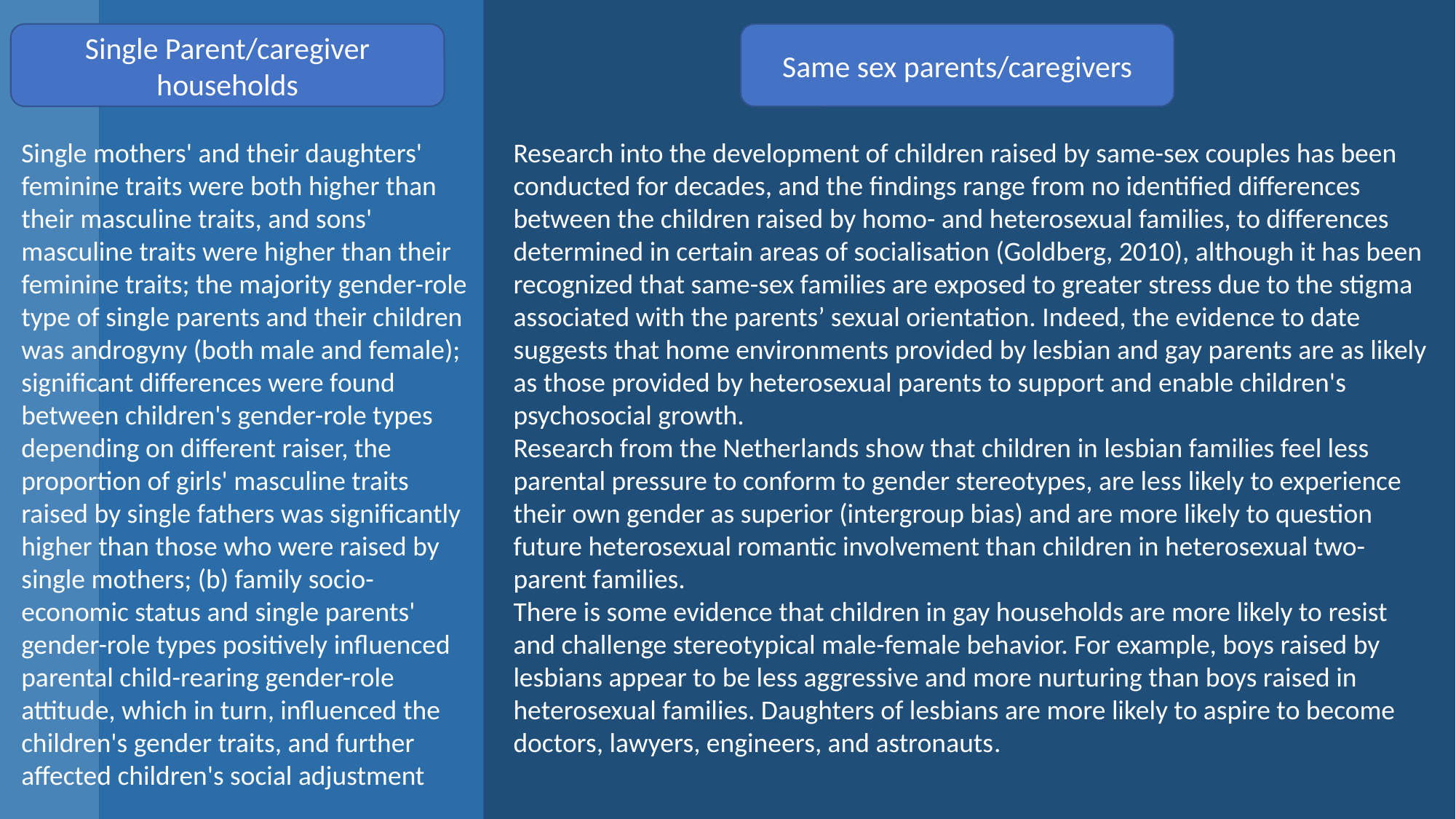

Single Parent/caregiver households
Same sex parents/caregivers
Single mothers' and their daughters' feminine traits were both higher than their masculine traits, and sons' masculine traits were higher than their feminine traits; the majority gender-role type of single parents and their children was androgyny (both male and female); significant differences were found between children's gender-role types depending on different raiser, the proportion of girls' masculine traits raised by single fathers was significantly higher than those who were raised by single mothers; (b) family socio-economic status and single parents' gender-role types positively influenced parental child-rearing gender-role attitude, which in turn, influenced the children's gender traits, and further affected children's social adjustment
Research into the development of children raised by same-sex couples has been conducted for decades, and the findings range from no identified differences between the children raised by homo- and heterosexual families, to differences determined in certain areas of socialisation (Goldberg, 2010), although it has been recognized that same-sex families are exposed to greater stress due to the stigma associated with the parents’ sexual orientation. Indeed, the evidence to date suggests that home environments provided by lesbian and gay parents are as likely as those provided by heterosexual parents to support and enable children's psychosocial growth.
Research from the Netherlands show that children in lesbian families feel less parental pressure to conform to gender stereotypes, are less likely to experience their own gender as superior (intergroup bias) and are more likely to question future heterosexual romantic involvement than children in heterosexual two-parent families.
There is some evidence that children in gay households are more likely to resist and challenge stereotypical male-female behavior. For example, boys raised by lesbians appear to be less aggressive and more nurturing than boys raised in heterosexual families. Daughters of lesbians are more likely to aspire to become doctors, lawyers, engineers, and astronauts.